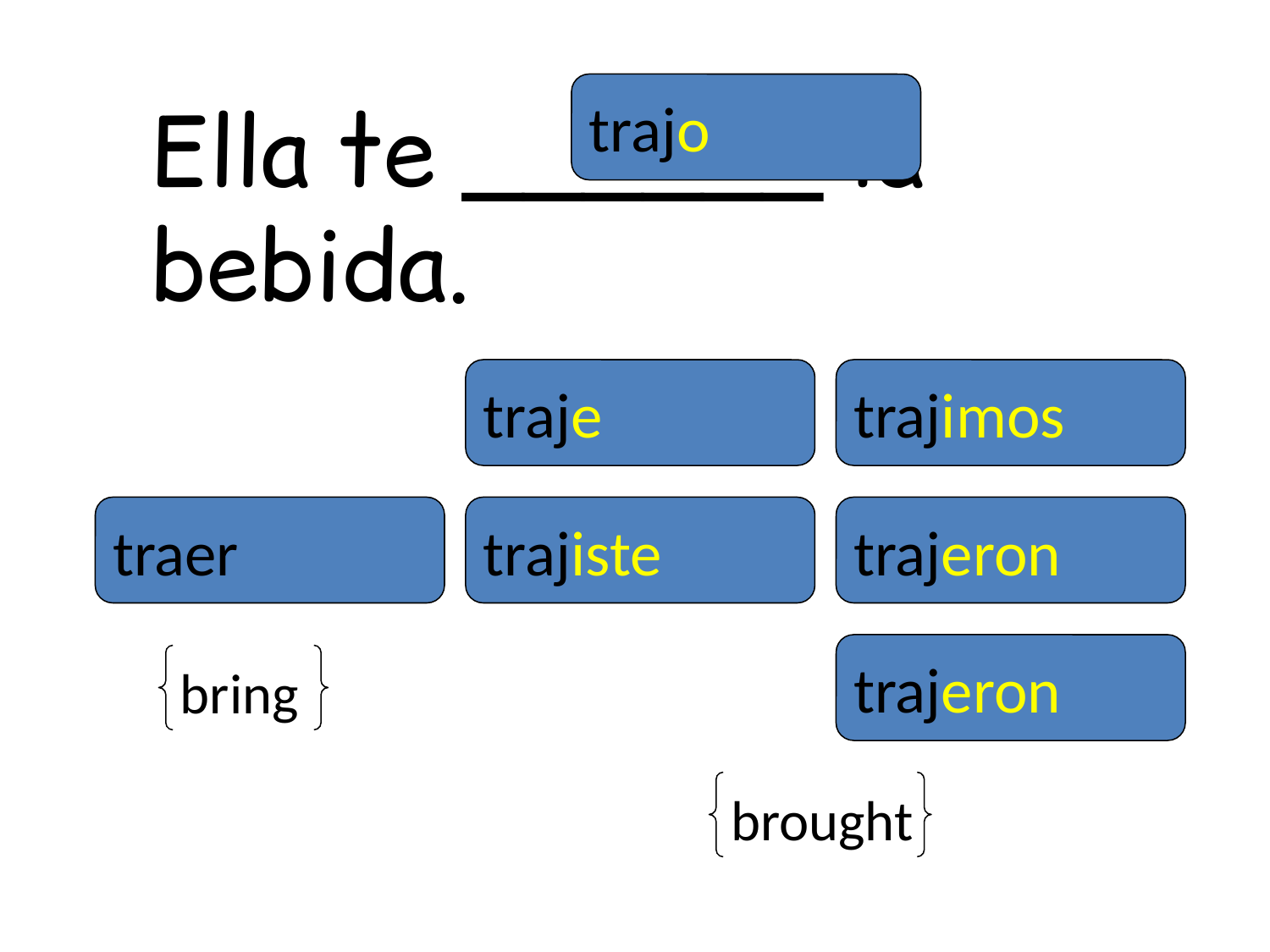

trajo
Ella te ______ la bebida.
traje
trajimos
traer
trajiste
trajeron
trajeron
bring
brought